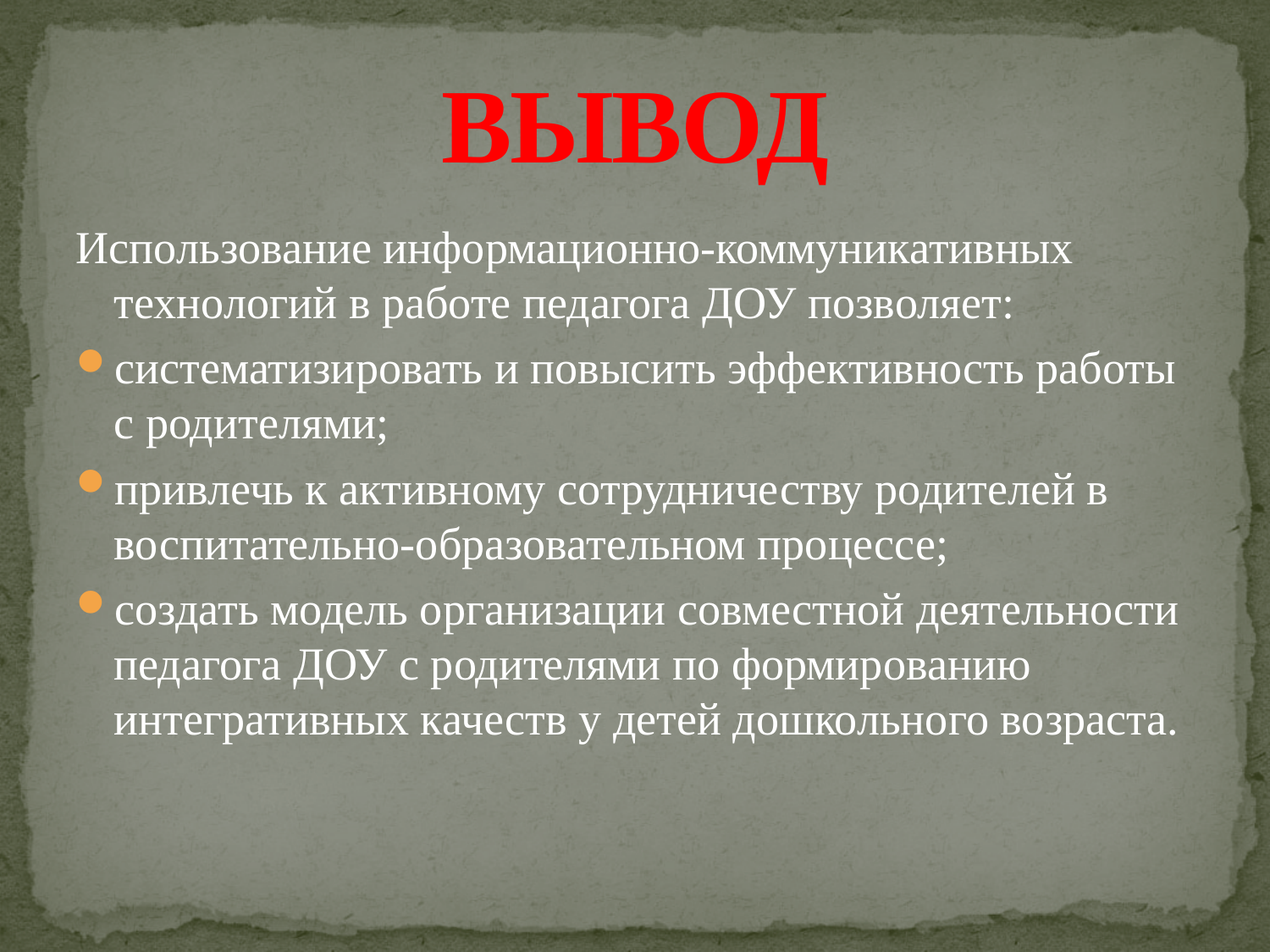

# ВЫВОД
Использование информационно-коммуникативных технологий в работе педагога ДОУ позволяет:
систематизировать и повысить эффективность работы с родителями;
привлечь к активному сотрудничеству родителей в воспитательно-образовательном процессе;
создать модель организации совместной деятельности педагога ДОУ с родителями по формированию интегративных качеств у детей дошкольного возраста.